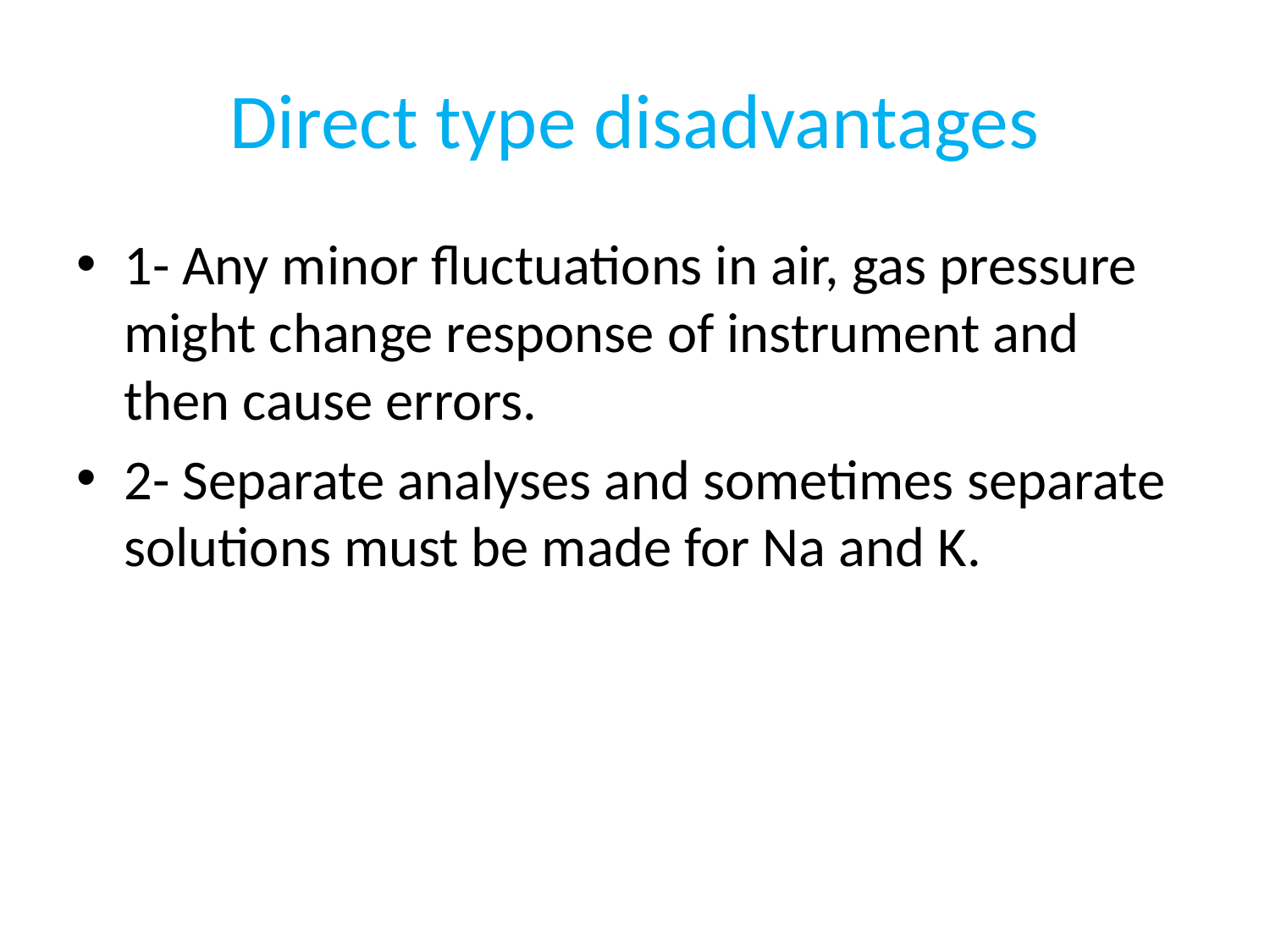

# Direct type disadvantages
1- Any minor fluctuations in air, gas pressure might change response of instrument and then cause errors.
2- Separate analyses and sometimes separate solutions must be made for Na and K.